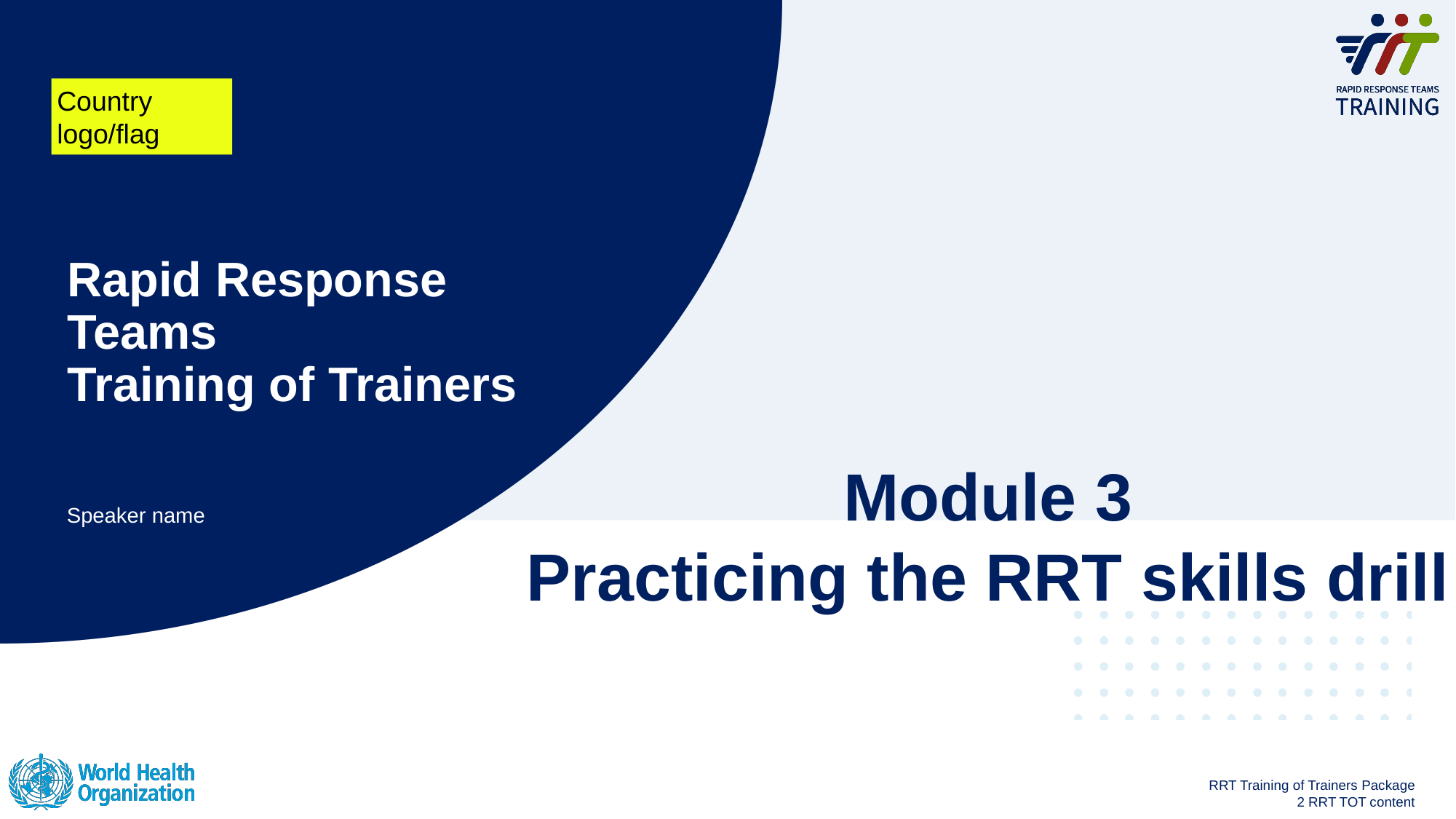

Country logo/flag
# Rapid Response Teams  Training of Trainers
Module 3
Practicing the RRT skills drill
Speaker name